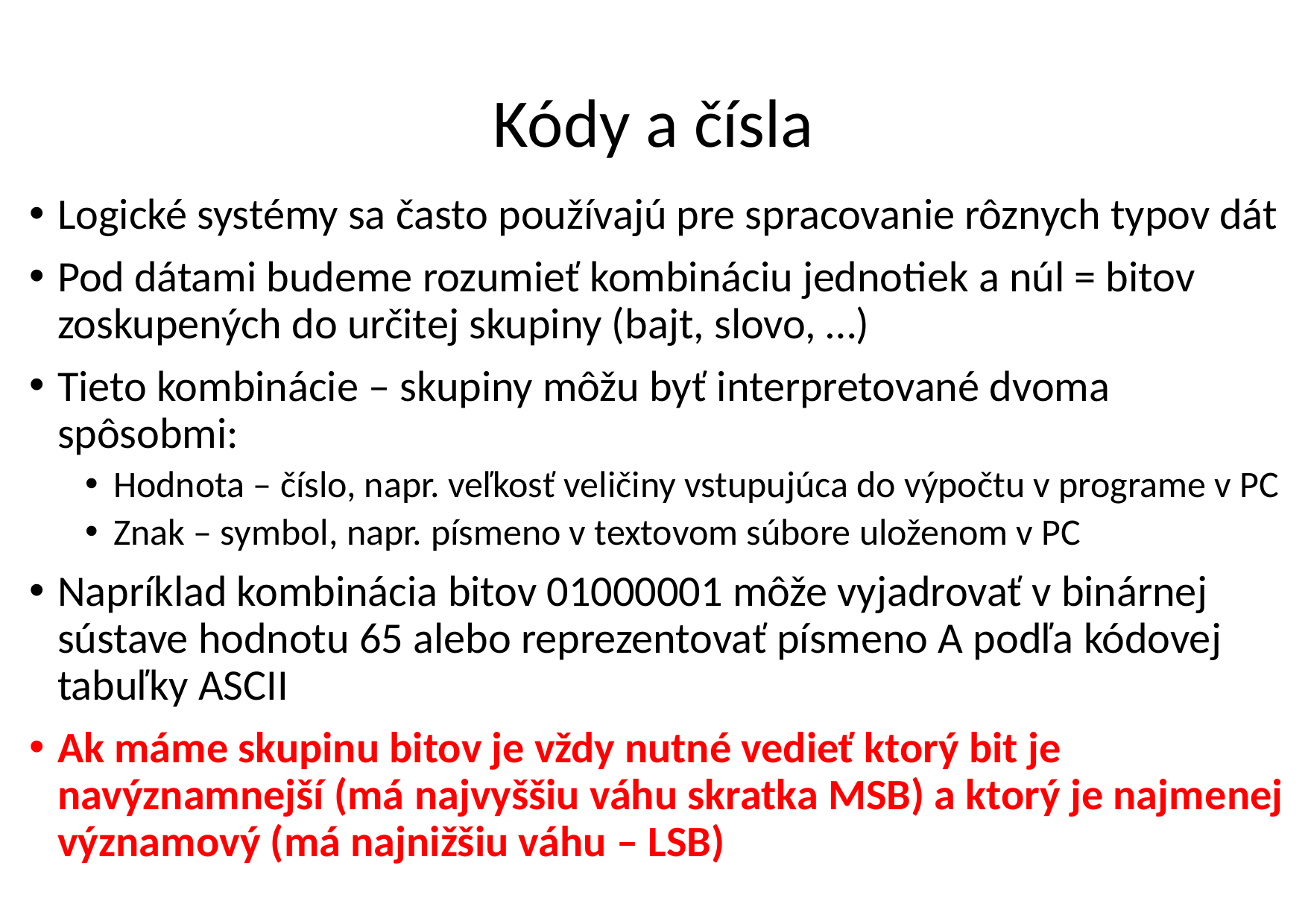

# Kódy a čísla
Logické systémy sa často používajú pre spracovanie rôznych typov dát
Pod dátami budeme rozumieť kombináciu jednotiek a núl = bitov zoskupených do určitej skupiny (bajt, slovo, …)
Tieto kombinácie – skupiny môžu byť interpretované dvoma spôsobmi:
Hodnota – číslo, napr. veľkosť veličiny vstupujúca do výpočtu v programe v PC
Znak – symbol, napr. písmeno v textovom súbore uloženom v PC
Napríklad kombinácia bitov 01000001 môže vyjadrovať v binárnej sústave hodnotu 65 alebo reprezentovať písmeno A podľa kódovej tabuľky ASCII
Ak máme skupinu bitov je vždy nutné vedieť ktorý bit je  navýznamnejší (má najvyššiu váhu skratka MSB) a ktorý je najmenej významový (má najnižšiu váhu – LSB)